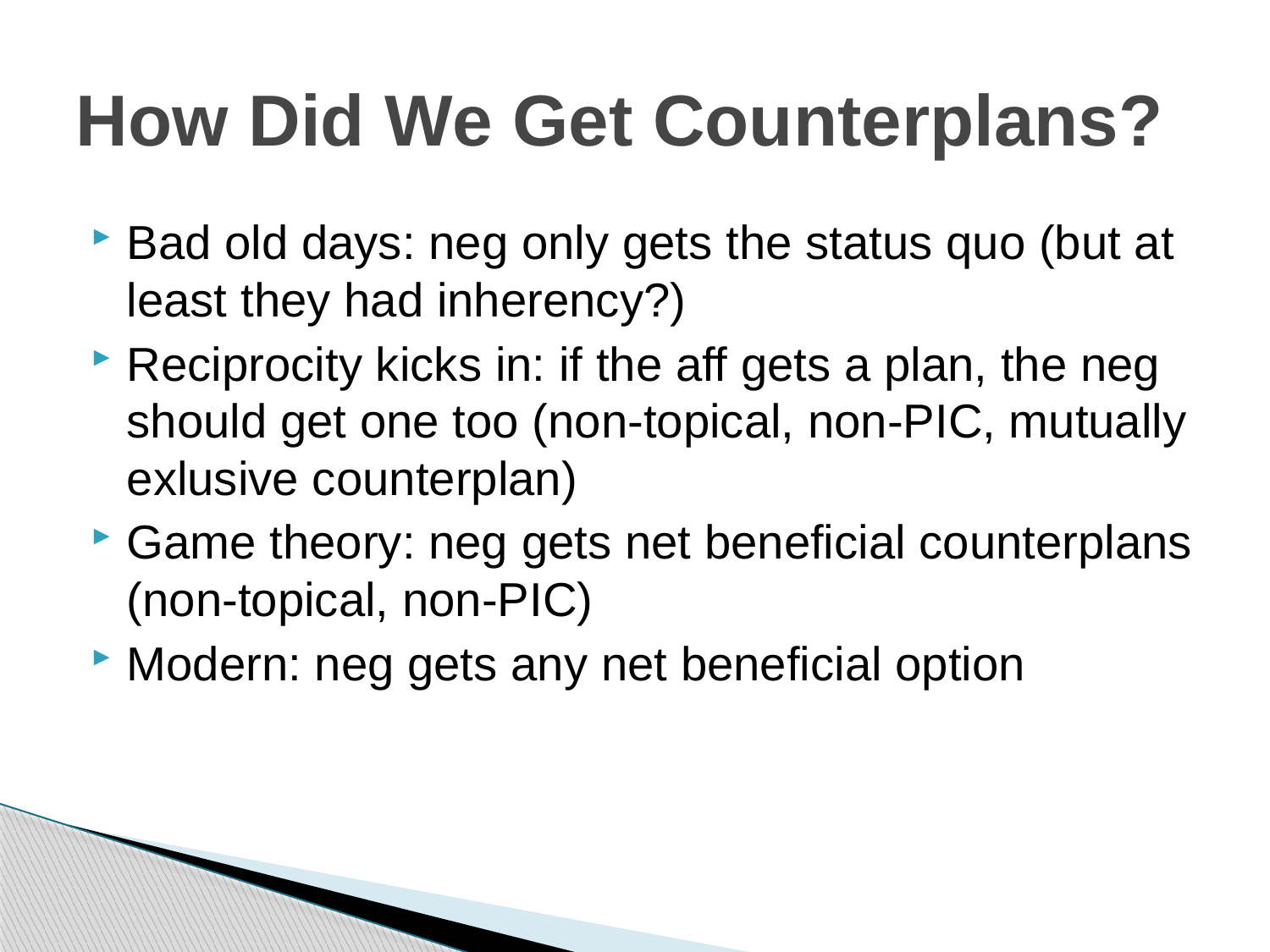

# How Did We Get Counterplans?
Bad old days: neg only gets the status quo (but at least they had inherency?)
Reciprocity kicks in: if the aff gets a plan, the neg should get one too (non-topical, non-PIC, mutually exlusive counterplan)
Game theory: neg gets net beneficial counterplans (non-topical, non-PIC)
Modern: neg gets any net beneficial option